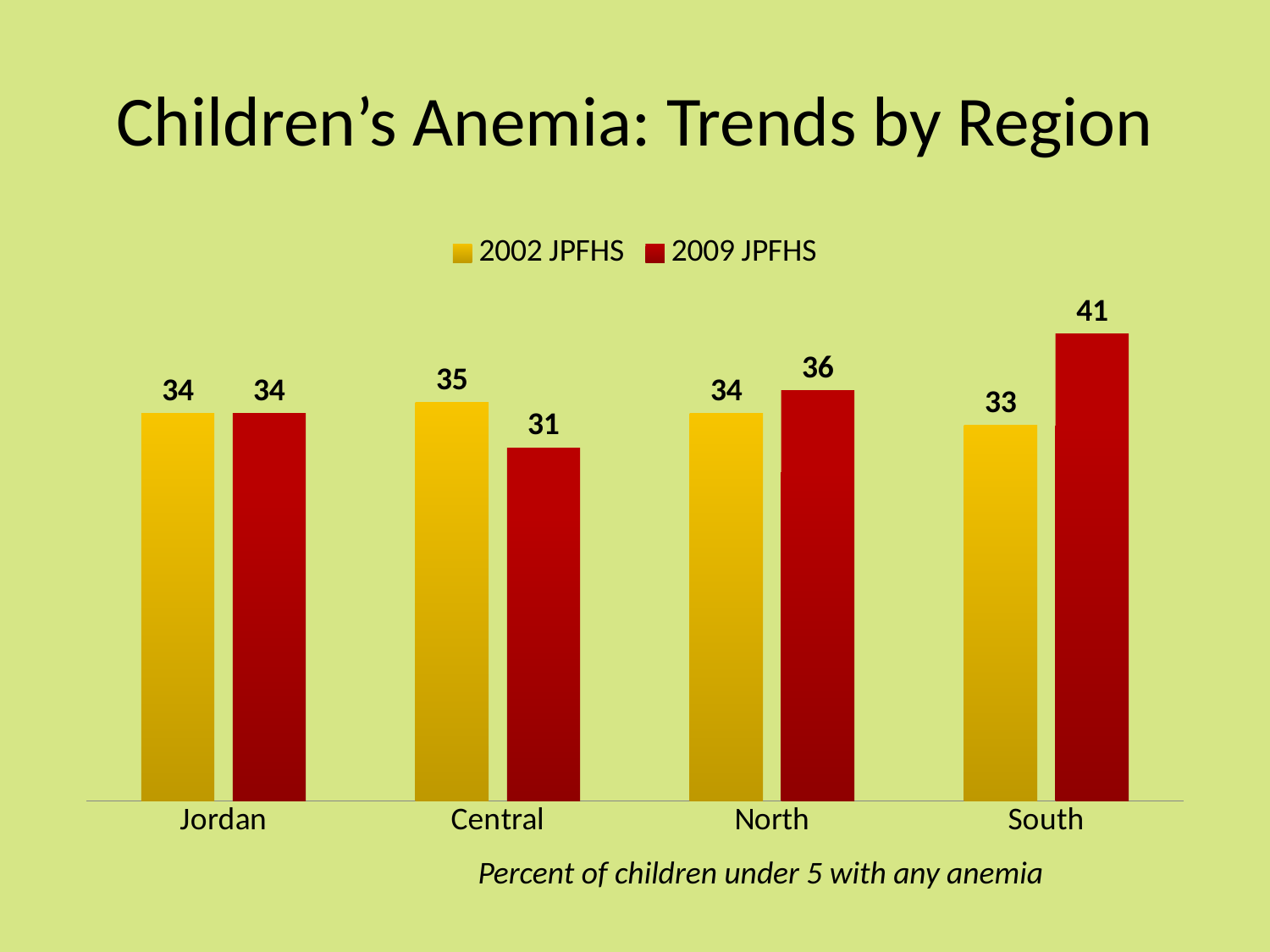

# Children’s Anemia: Trends by Region

### Chart

| Category | 2002 JPFHS | 2009 JPFHS |
|---|---|---|
| Jordan | 34.0 | 34.0 |
| Central | 35.0 | 31.0 |
| North | 34.0 | 36.0 |
| South | 33.0 | 41.0 |
Percent of children under 5 with any anemia